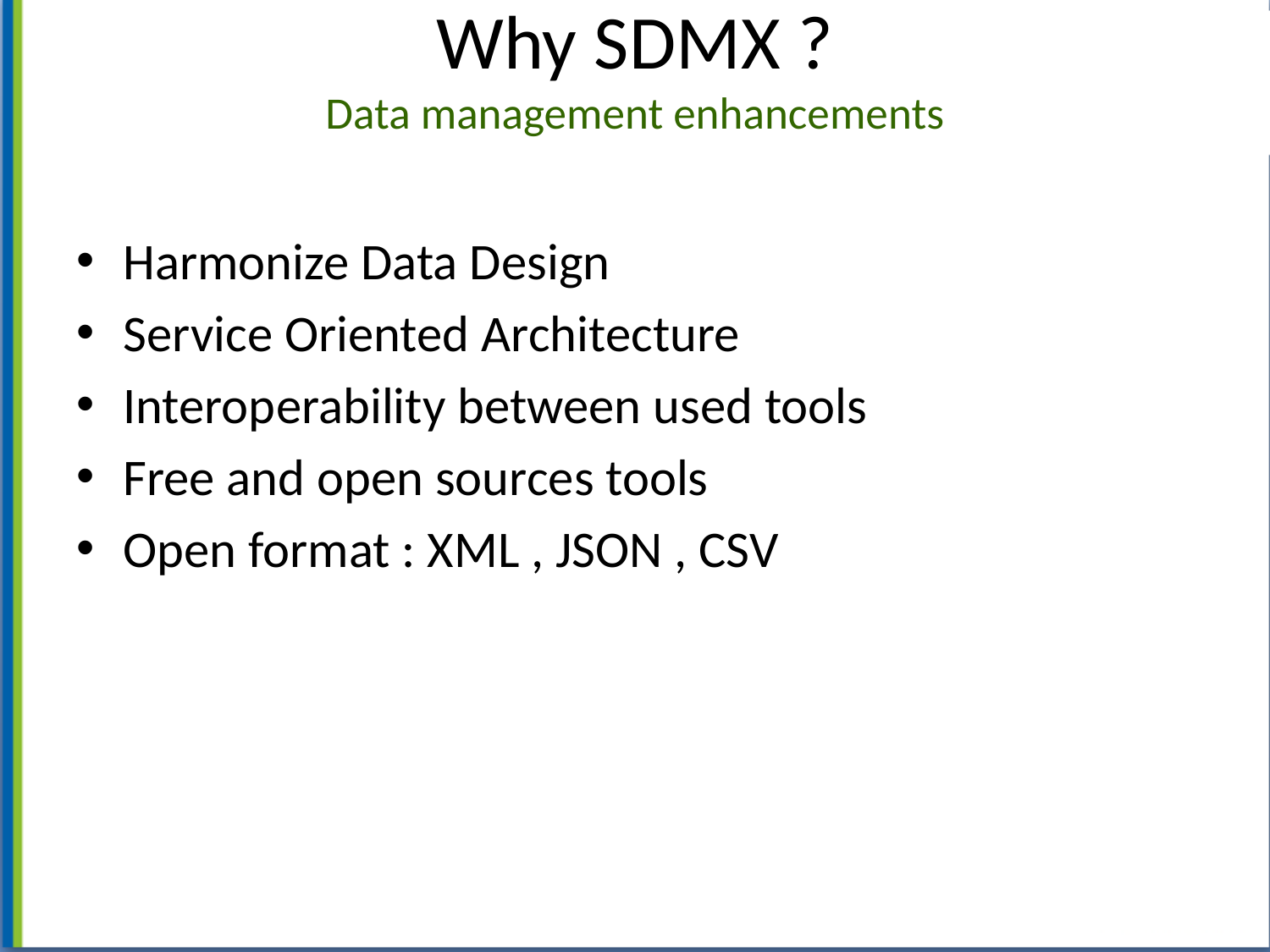

Why SDMX ?
Data management enhancements
Harmonize Data Design
Service Oriented Architecture
Interoperability between used tools
Free and open sources tools
Open format : XML , JSON , CSV